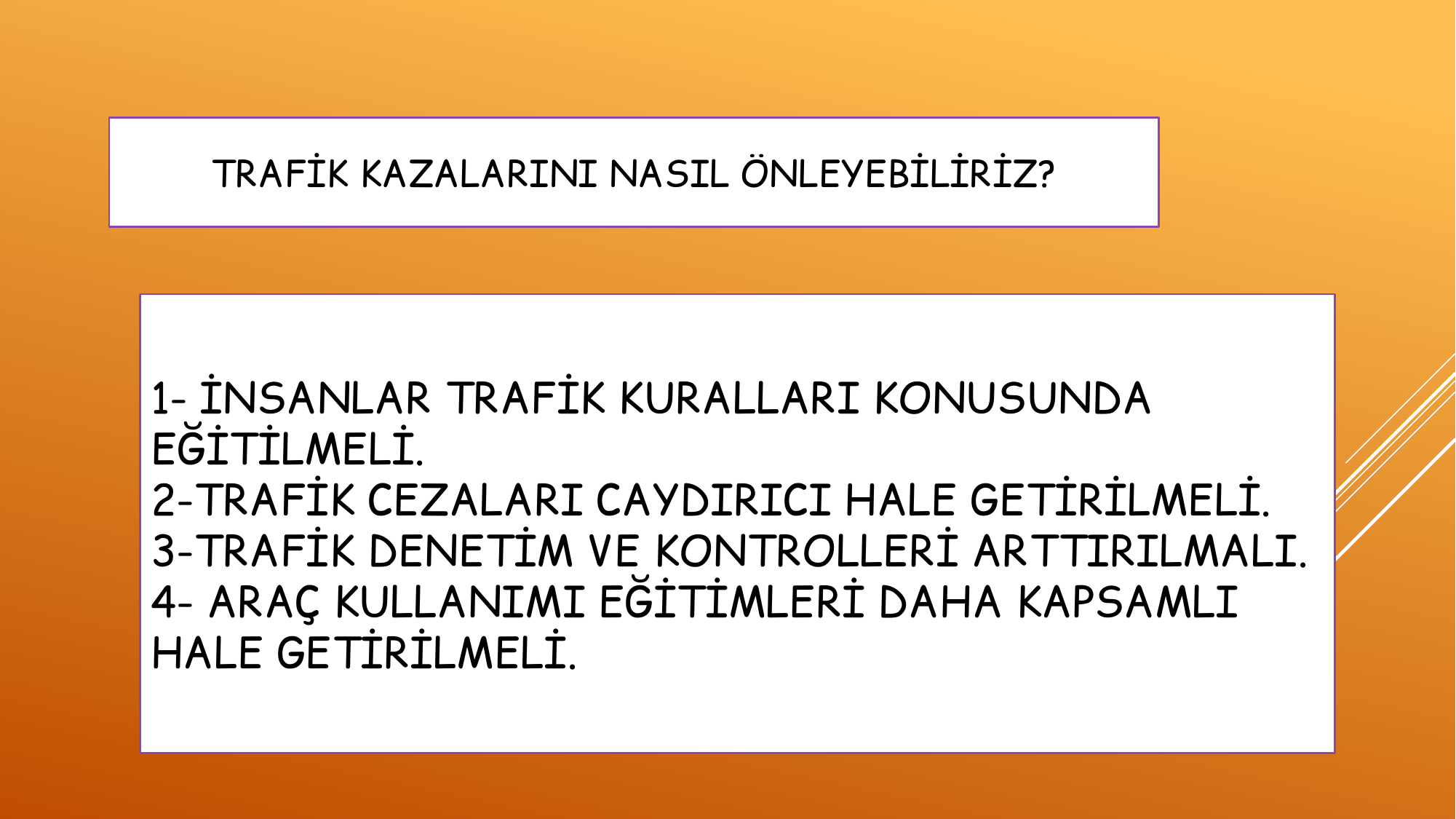

TRAFİK KAZALARINI NASIL ÖNLEYEBİLİRİZ?
1- İNSANLAR TRAFİK KURALLARI KONUSUNDA EĞİTİLMELİ.
2-TRAFİK CEZALARI CAYDIRICI HALE GETİRİLMELİ.
3-TRAFİK DENETİM VE KONTROLLERİ ARTTIRILMALI.
4- ARAÇ KULLANIMI EĞİTİMLERİ DAHA KAPSAMLI HALE GETİRİLMELİ.